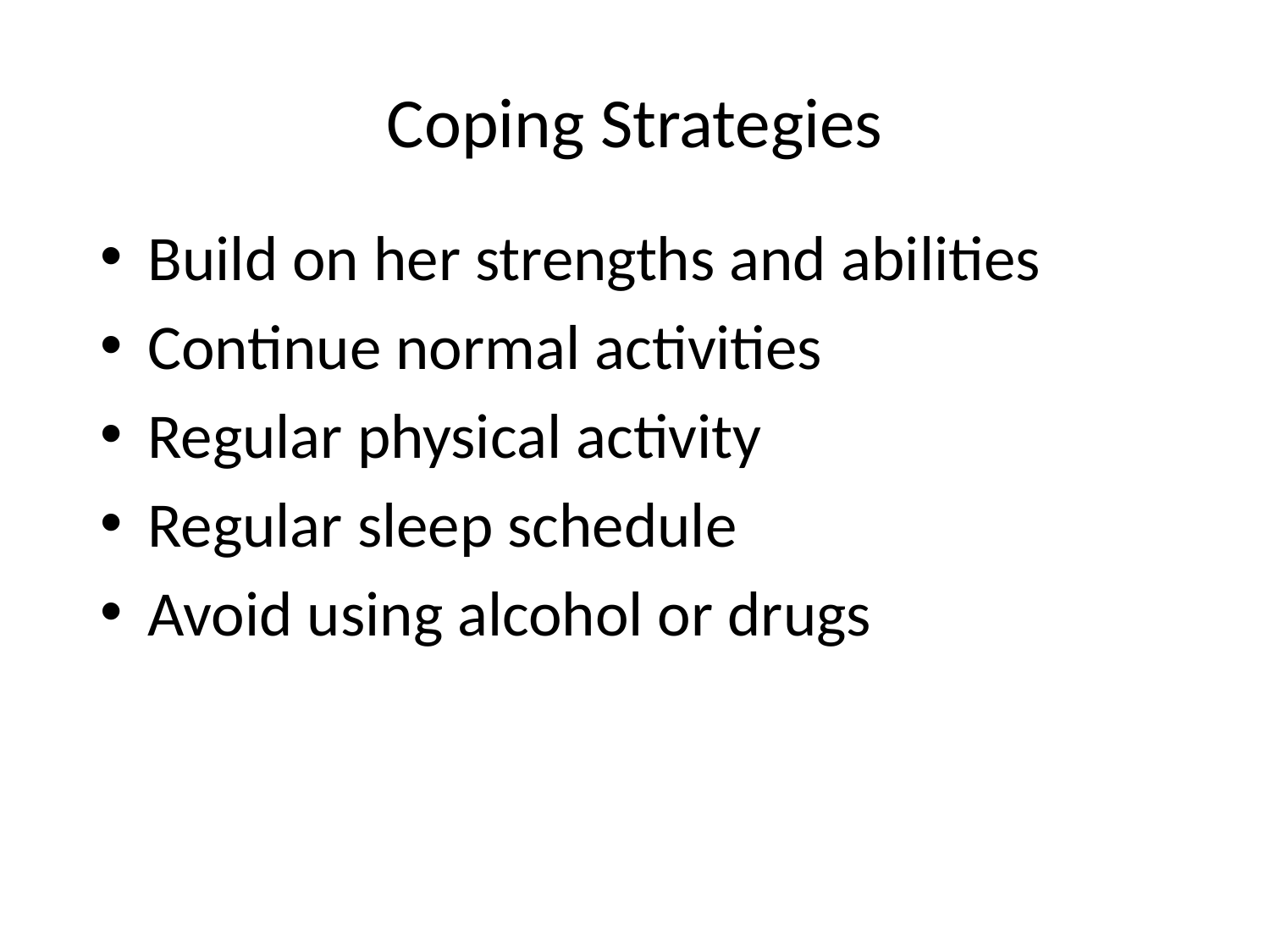

# Coping Strategies
Build on her strengths and abilities
Continue normal activities
Regular physical activity
Regular sleep schedule
Avoid using alcohol or drugs